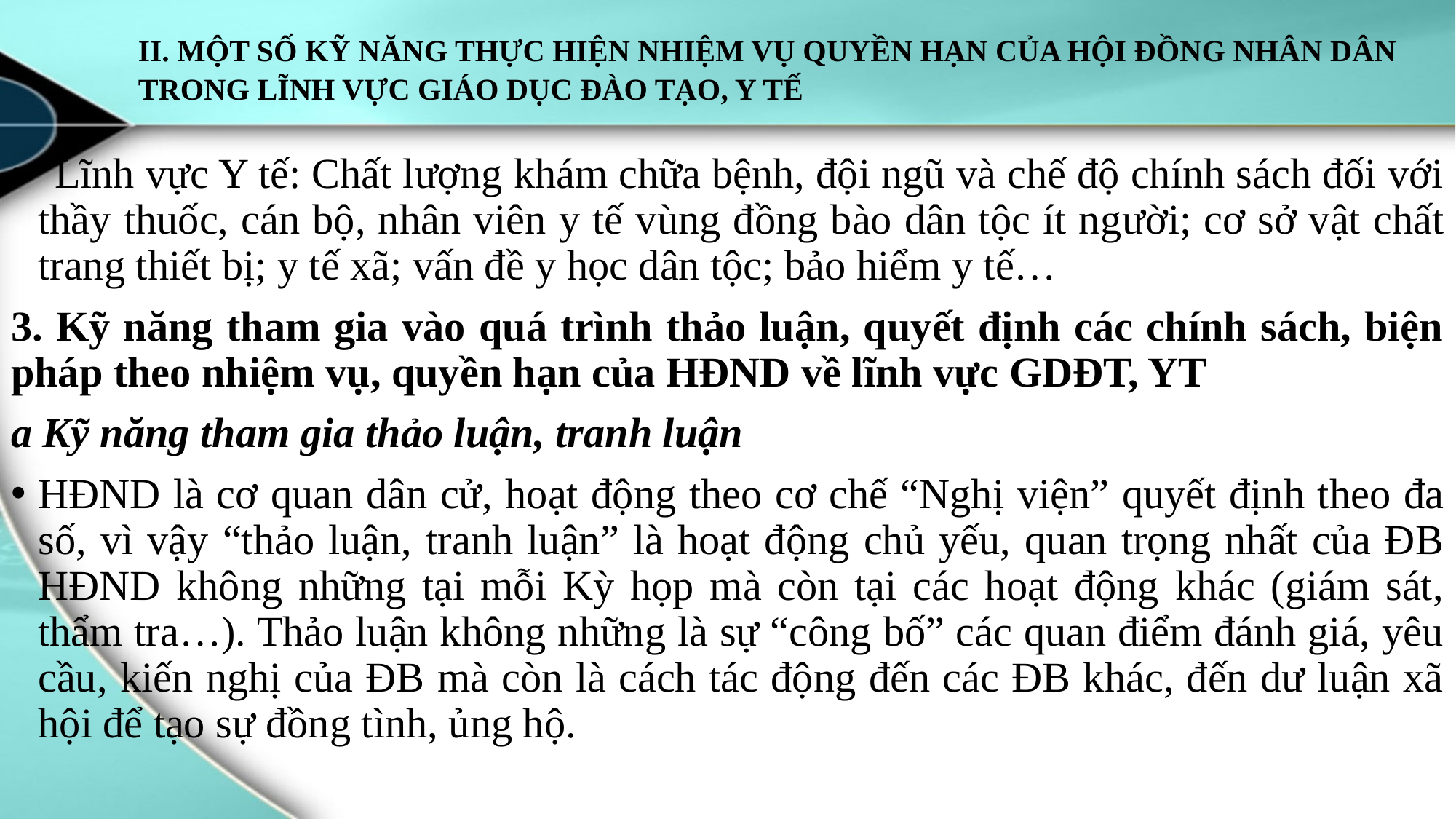

# II. MỘT SỐ KỸ NĂNG THỰC HIỆN NHIỆM VỤ QUYỀN HẠN CỦA HỘI ĐỒNG NHÂN DÂN TRONG LĨNH VỰC GIÁO DỤC ĐÀO TẠO, Y TẾ
  Lĩnh vực Y tế: Chất lượng khám chữa bệnh, đội ngũ và chế độ chính sách đối với thầy thuốc, cán bộ, nhân viên y tế vùng đồng bào dân tộc ít người; cơ sở vật chất trang thiết bị; y tế xã; vấn đề y học dân tộc; bảo hiểm y tế…
3. Kỹ năng tham gia vào quá trình thảo luận, quyết định các chính sách, biện pháp theo nhiệm vụ, quyền hạn của HĐND về lĩnh vực GDĐT, YT
a Kỹ năng tham gia thảo luận, tranh luận
HĐND là cơ quan dân cử, hoạt động theo cơ chế “Nghị viện” quyết định theo đa số, vì vậy “thảo luận, tranh luận” là hoạt động chủ yếu, quan trọng nhất của ĐB HĐND không những tại mỗi Kỳ họp mà còn tại các hoạt động khác (giám sát, thẩm tra…). Thảo luận không những là sự “công bố” các quan điểm đánh giá, yêu cầu, kiến nghị của ĐB mà còn là cách tác động đến các ĐB khác, đến dư luận xã hội để tạo sự đồng tình, ủng hộ.